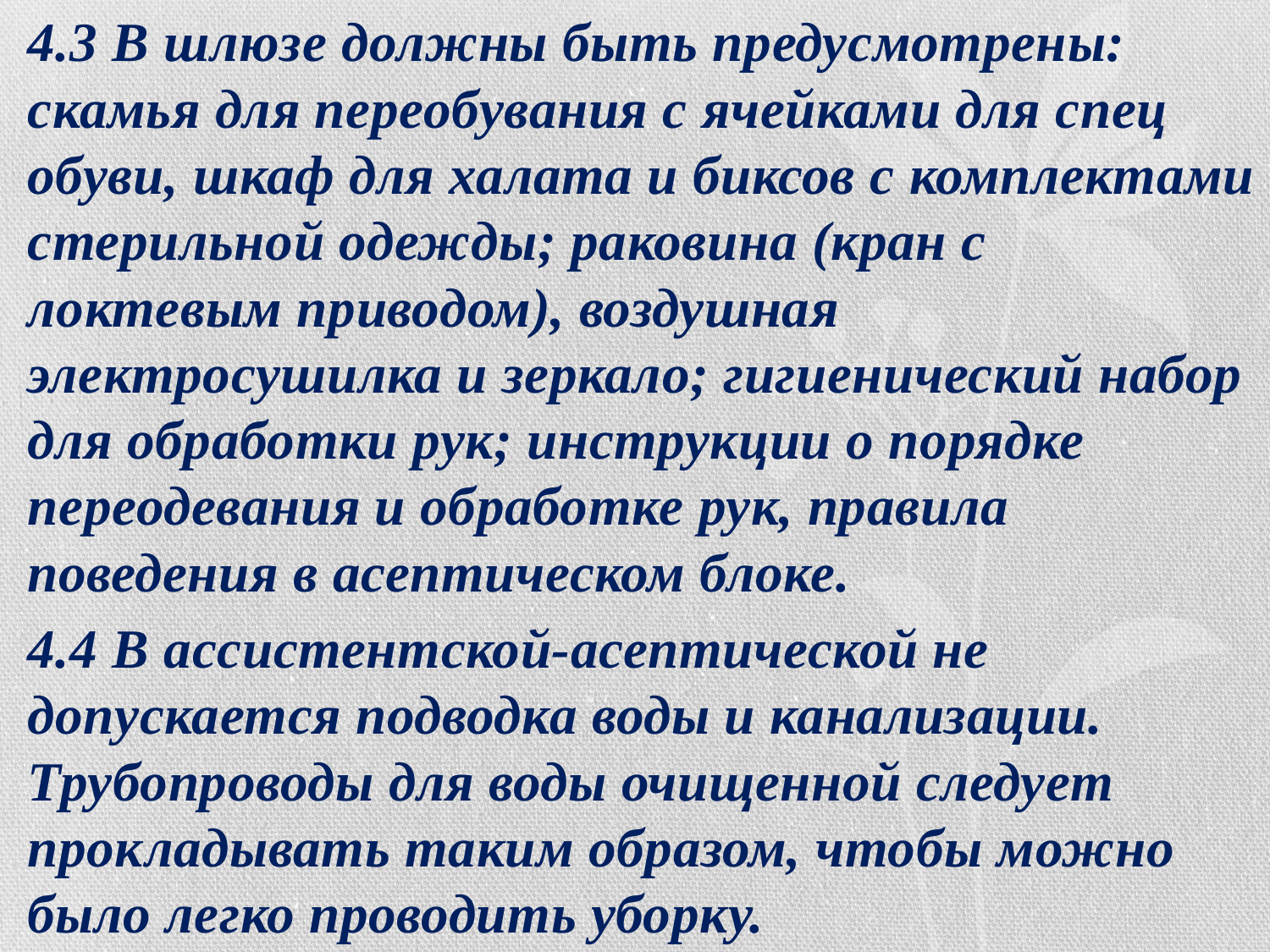

4.3 В шлюзе должны быть предусмотрены: скамья для переобувания с ячейками для спец обуви, шкаф для халата и биксов с комплектами стерильной одежды; раковина (кран с локтевым приводом), воздушная электросушилка и зеркало; гигиенический набор для обработки рук; инструкции о порядке переодевания и обработке рук, правила поведения в асептическом блоке.
4.4 В ассистентской-асептической не допускается подводка воды и канализации. Трубопроводы для воды очищенной следует прокладывать таким образом, чтобы можно было легко проводить уборку.